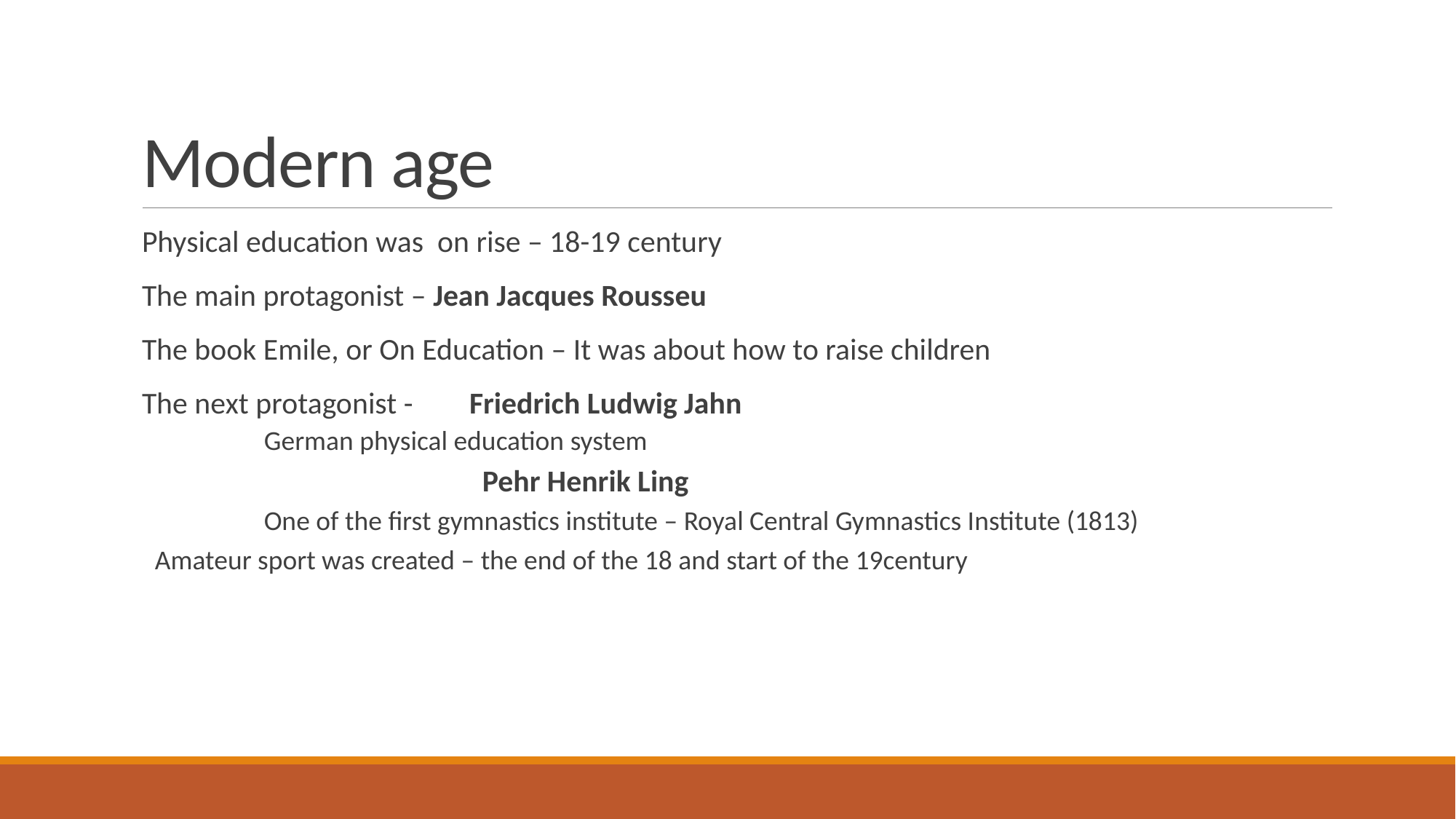

# Modern age
Physical education was  on rise – 18-19 century
The main protagonist – Jean Jacques Rousseu
The book Emile, or On Education – It was about how to raise children
The next protagonist -  	Friedrich Ludwig Jahn
	German physical education system
			Pehr Henrik Ling
	One of the first gymnastics institute – Royal Central Gymnastics Institute (1813)
Amateur sport was created – the end of the 18 and start of the 19century